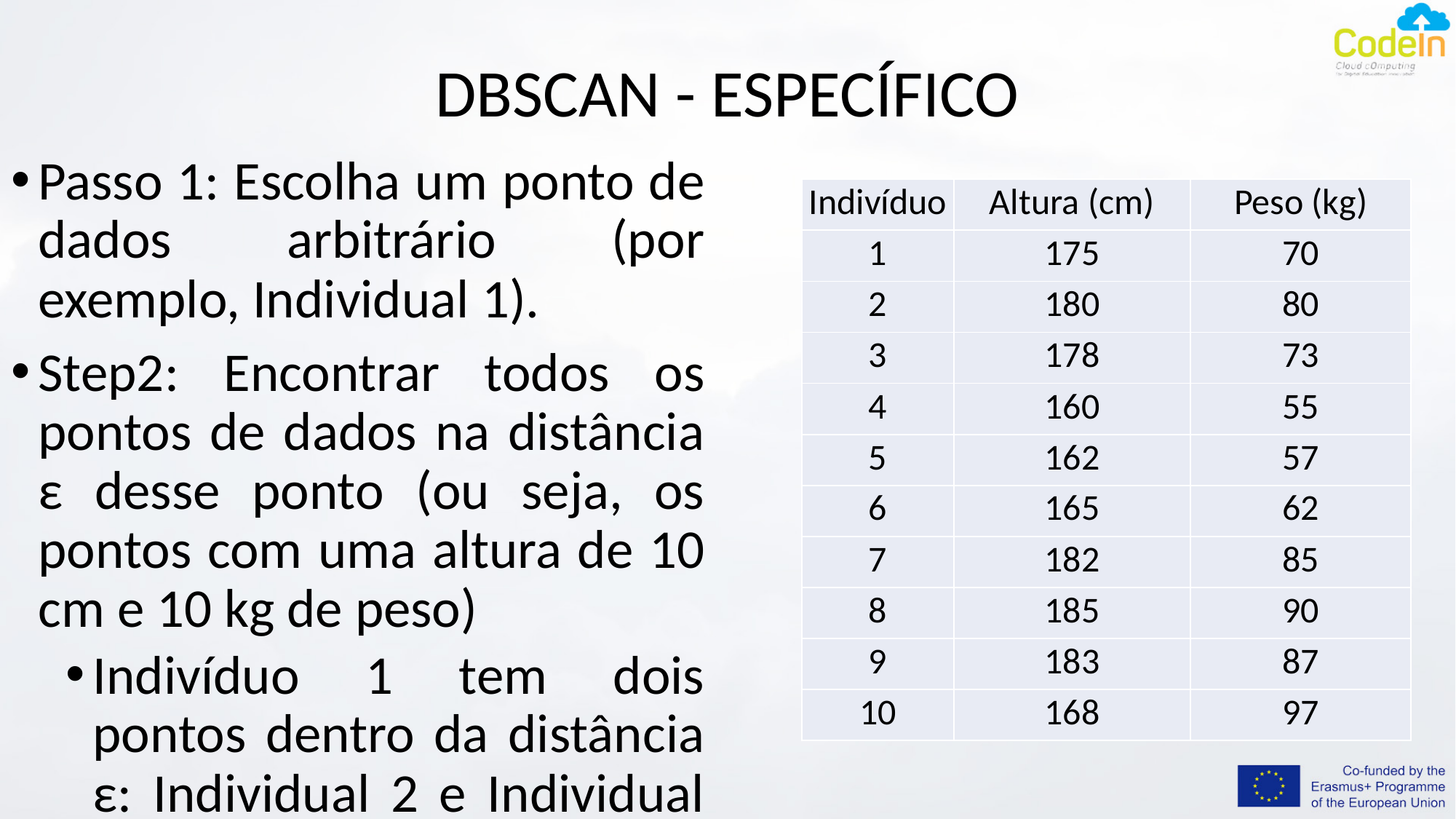

# DBSCAN - ESPECÍFICO
Passo 1: Escolha um ponto de dados arbitrário (por exemplo, Individual 1).
Step2: Encontrar todos os pontos de dados na distância ε desse ponto (ou seja, os pontos com uma altura de 10 cm e 10 kg de peso)
Indivíduo 1 tem dois pontos dentro da distância ε: Individual 2 e Individual 3.

| Indivíduo | Altura (cm) | Peso (kg) |
| --- | --- | --- |
| 1 | 175 | 70 |
| 2 | 180 | 80 |
| 3 | 178 | 73 |
| 4 | 160 | 55 |
| 5 | 162 | 57 |
| 6 | 165 | 62 |
| 7 | 182 | 85 |
| 8 | 185 | 90 |
| 9 | 183 | 87 |
| 10 | 168 | 97 |